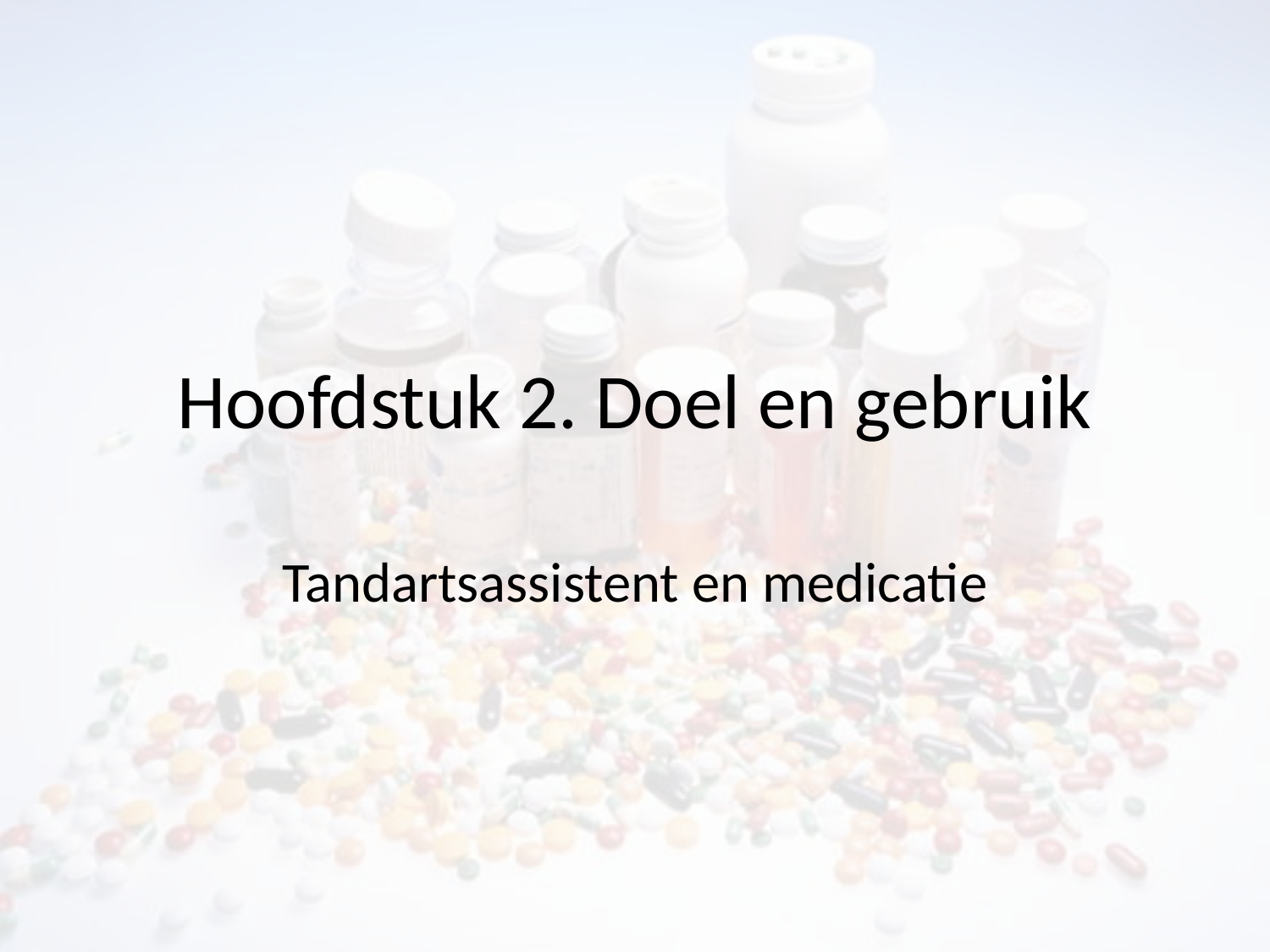

# Hoofdstuk 2. Doel en gebruik
Tandartsassistent en medicatie